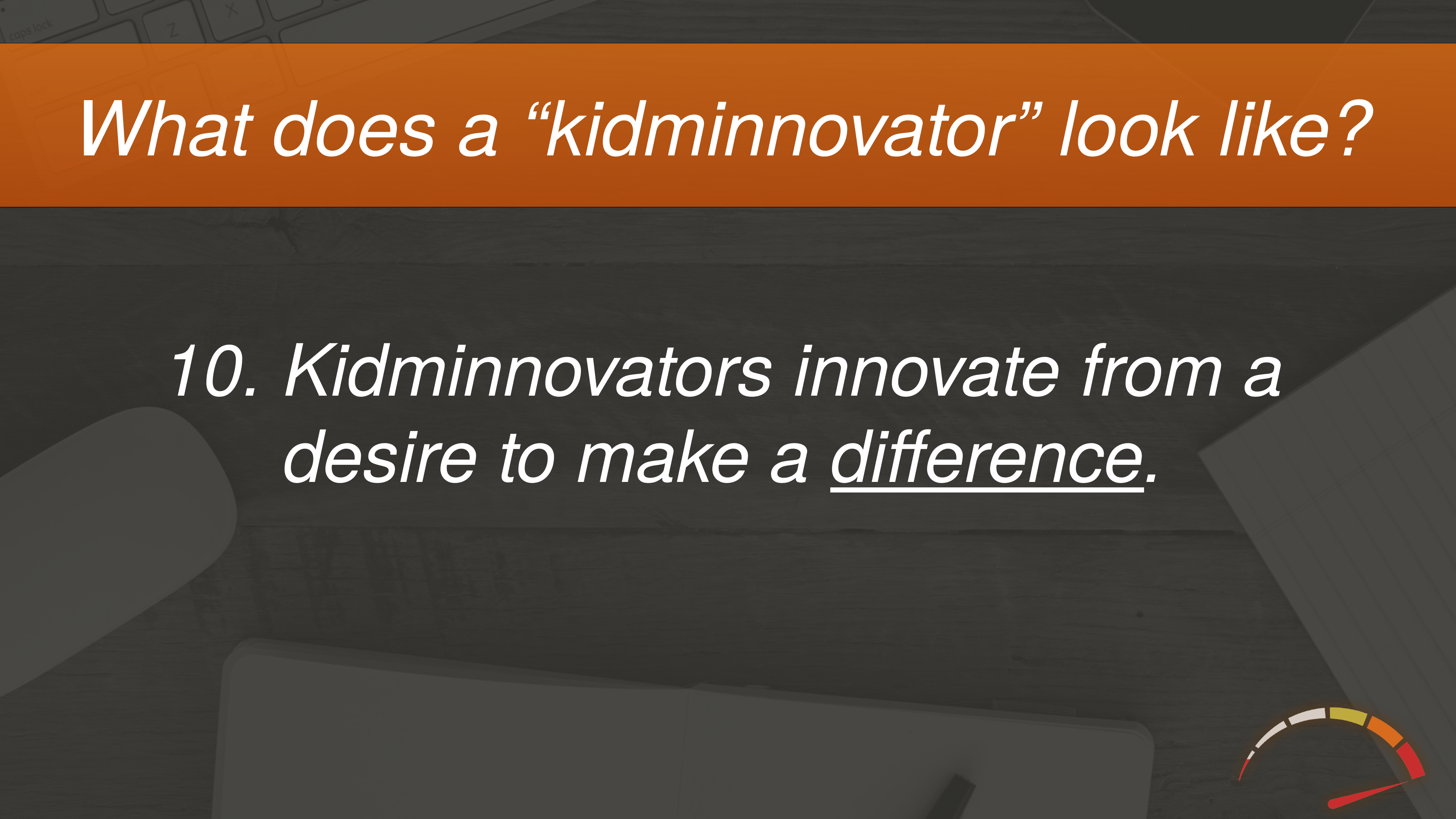

What does a “kidminnovator” look like?
10. Kidminnovators innovate from a desire to make a difference.